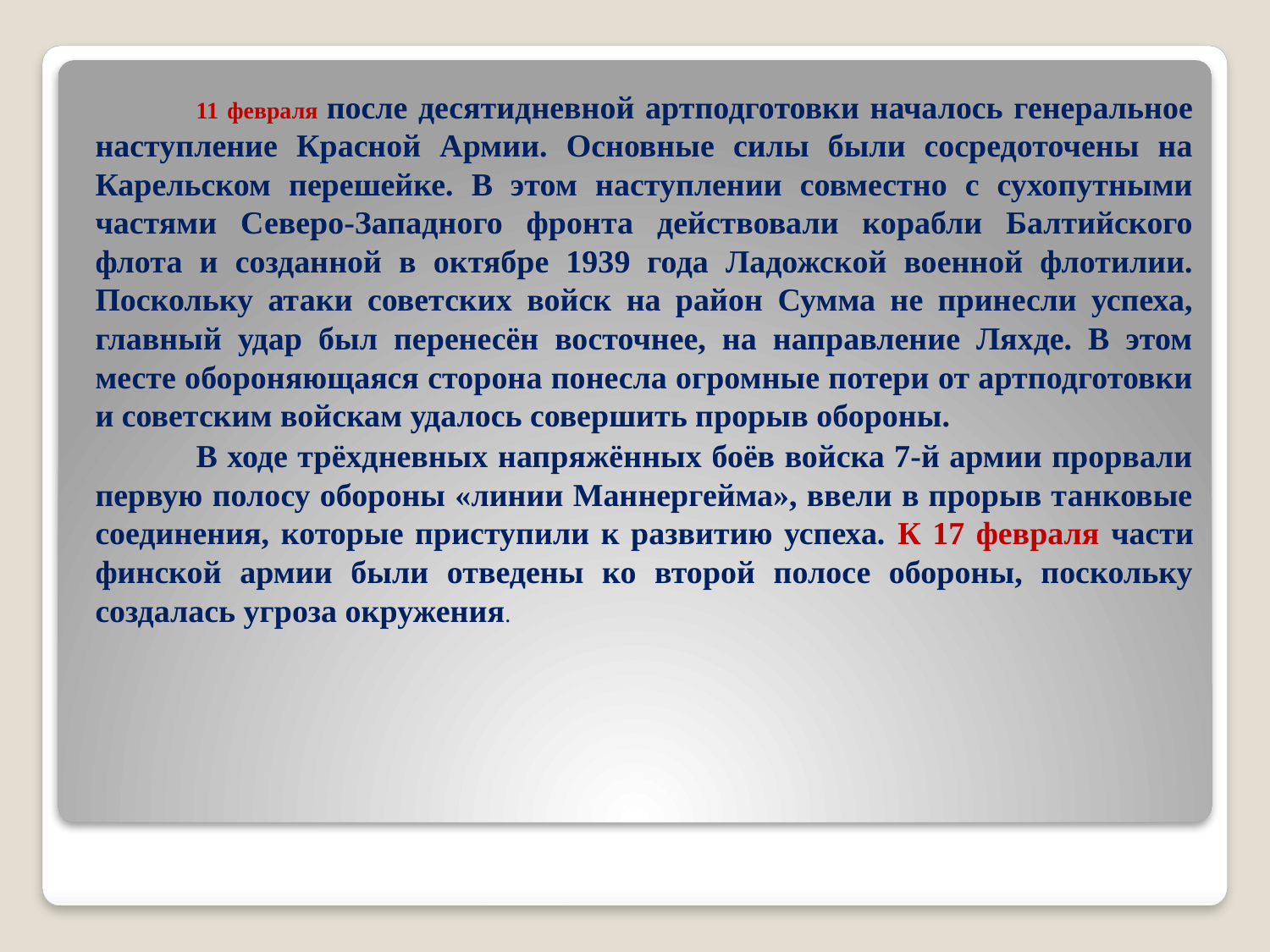

11 февраля после десятидневной артподготовки началось генеральное наступление Красной Армии. Основные силы были сосредоточены на Карельском перешейке. В этом наступлении совместно с сухопутными частями Северо-Западного фронта действовали корабли Балтийского флота и созданной в октябре 1939 года Ладожской военной флотилии. Поскольку атаки советских войск на район Сумма не принесли успеха, главный удар был перенесён восточнее, на направление Ляхде. В этом месте обороняющаяся сторона понесла огромные потери от артподготовки и советским войскам удалось совершить прорыв обороны.
В ходе трёхдневных напряжённых боёв войска 7-й армии прорвали первую полосу обороны «линии Маннергейма», ввели в прорыв танковые соединения, которые приступили к развитию успеха. К 17 февраля части финской армии были отведены ко второй полосе обороны, поскольку создалась угроза окружения.
#